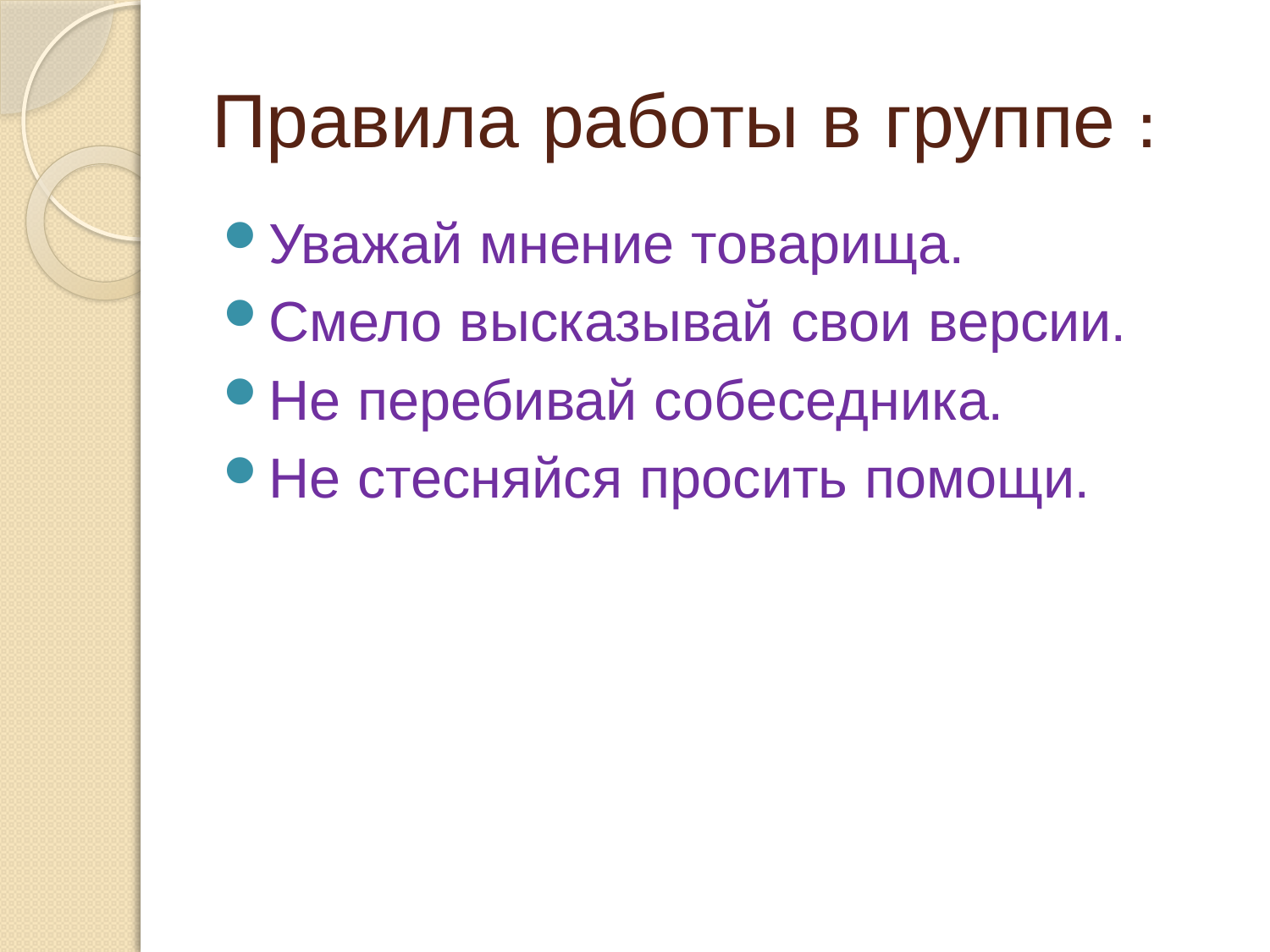

# Правила работы в группе :
Уважай мнение товарища.
Смело высказывай свои версии.
Не перебивай собеседника.
Не стесняйся просить помощи.